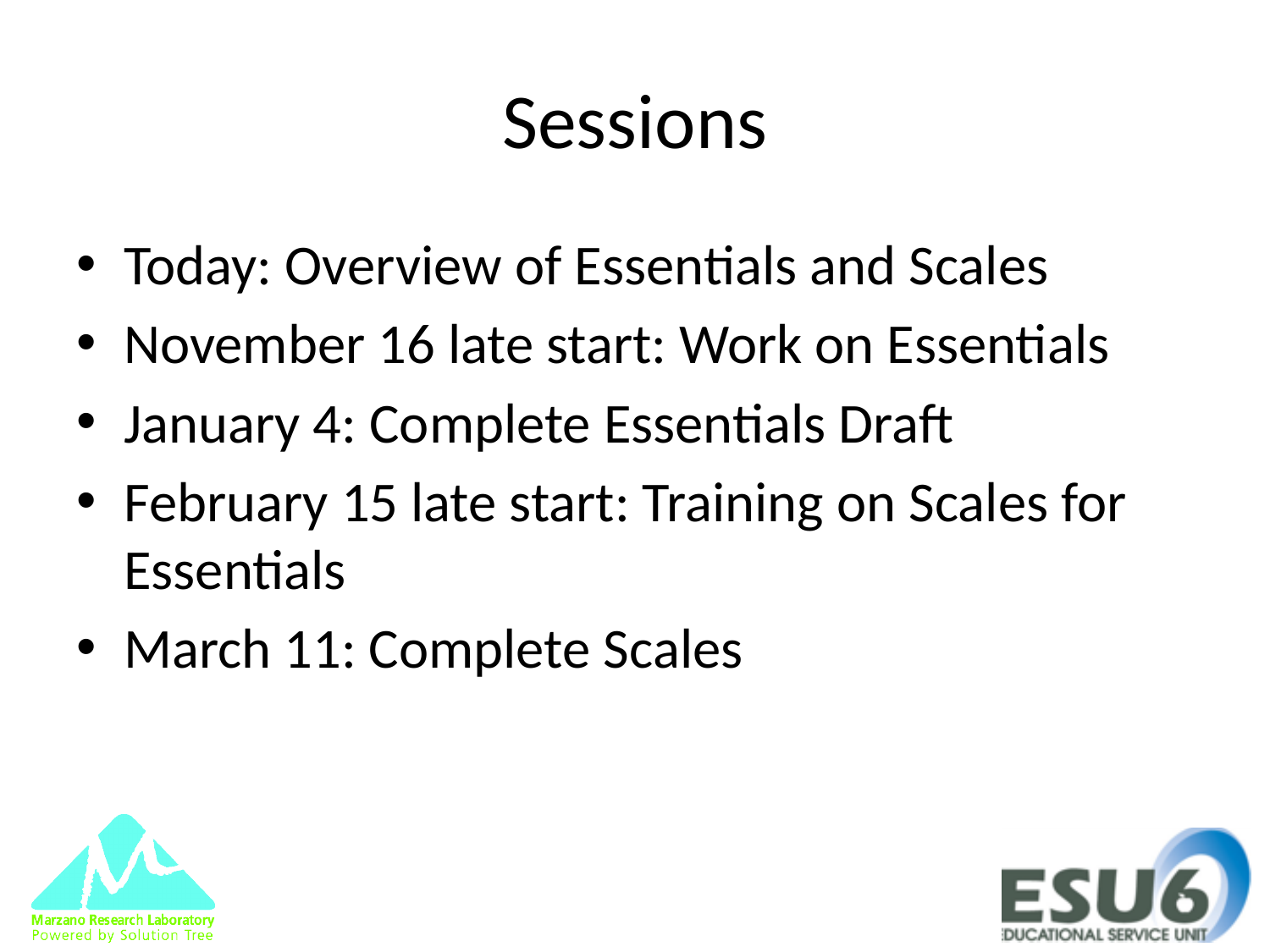

# Sessions
Today: Overview of Essentials and Scales
November 16 late start: Work on Essentials
January 4: Complete Essentials Draft
February 15 late start: Training on Scales for Essentials
March 11: Complete Scales